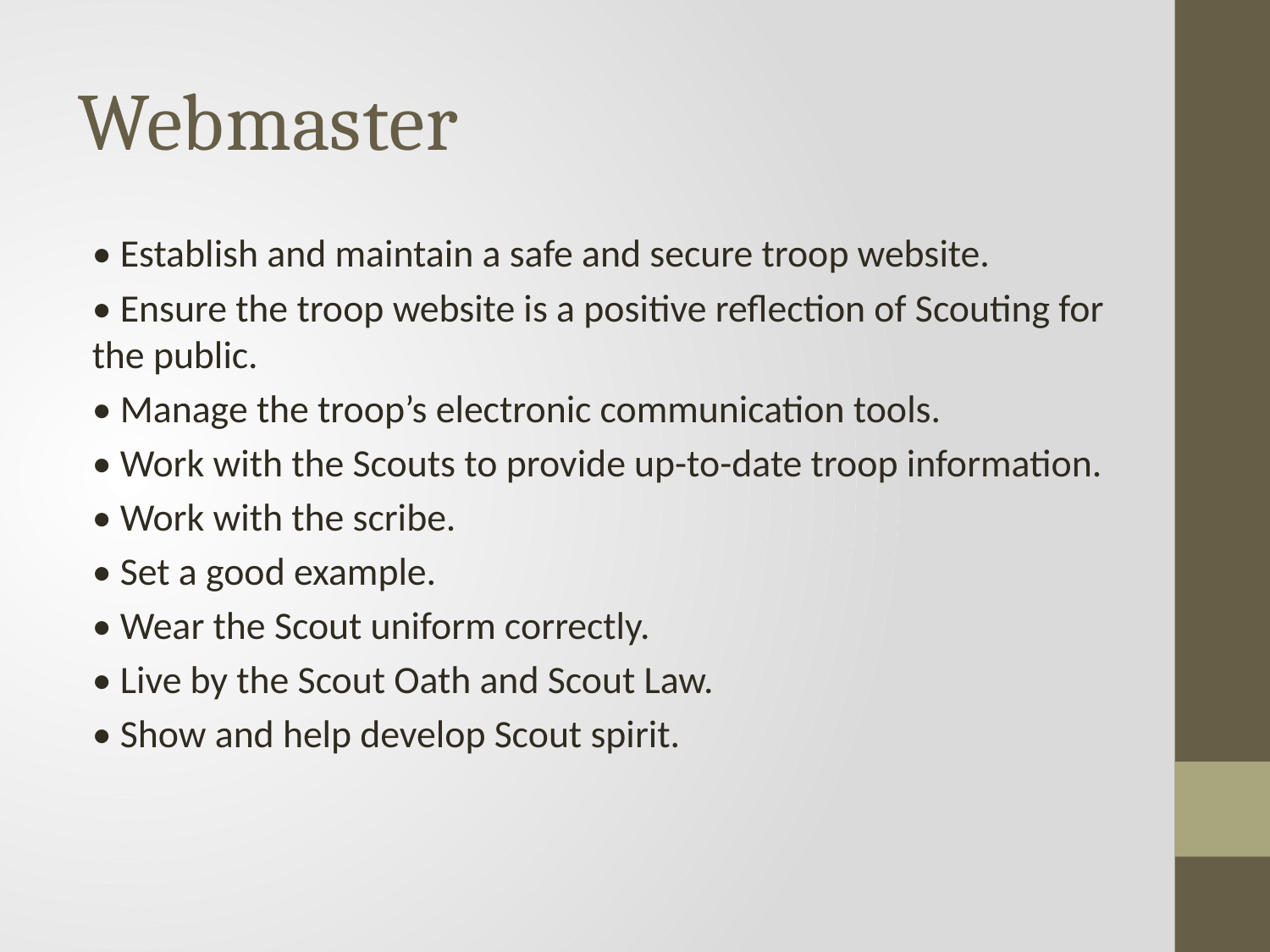

# Webmaster
• Establish and maintain a safe and secure troop website.
• Ensure the troop website is a positive reflection of Scouting for the public.
• Manage the troop’s electronic communication tools.
• Work with the Scouts to provide up-to-date troop information.
• Work with the scribe.
• Set a good example.
• Wear the Scout uniform correctly.
• Live by the Scout Oath and Scout Law.
• Show and help develop Scout spirit.